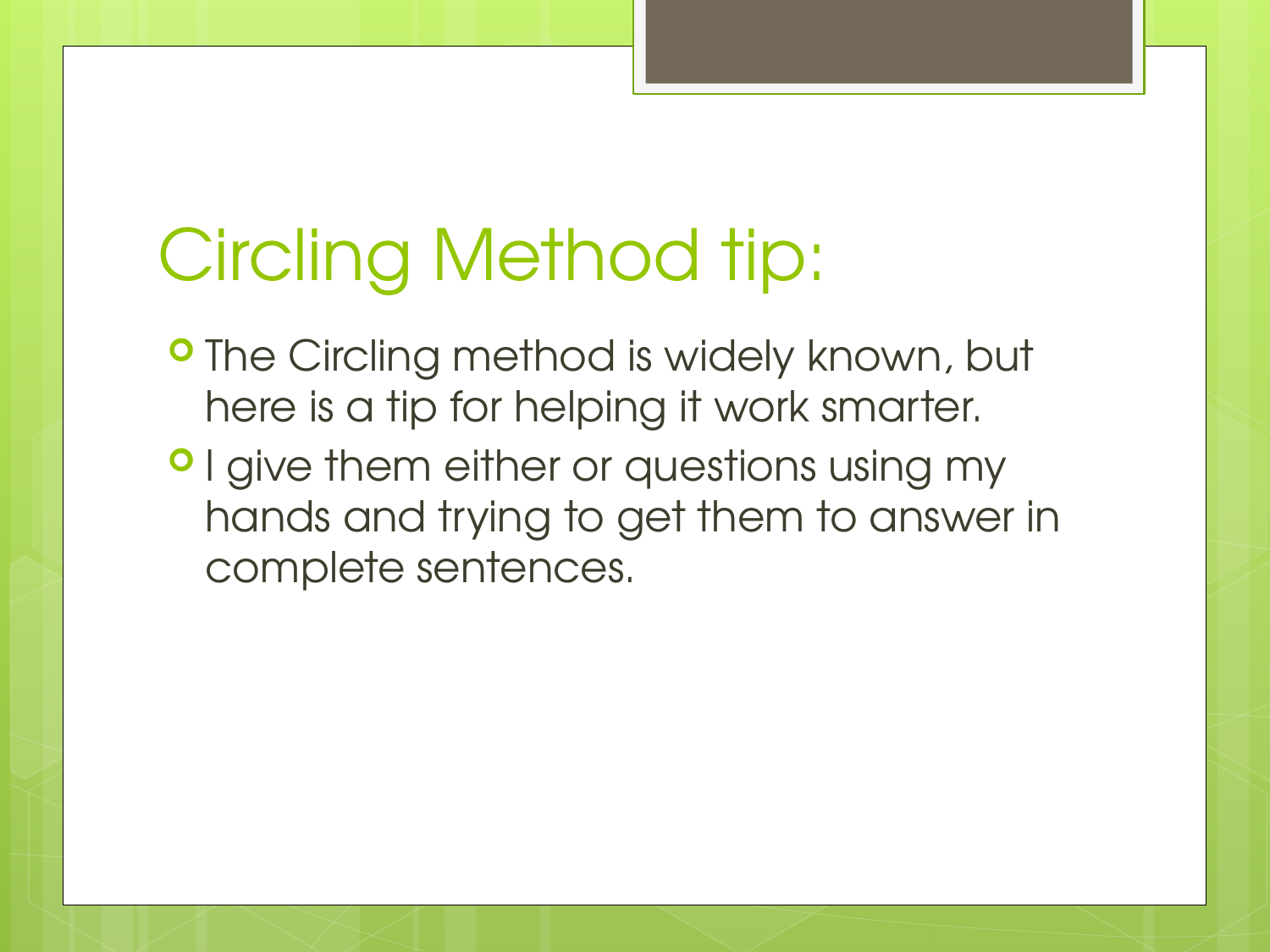

# Circling Method tip:
The Circling method is widely known, but here is a tip for helping it work smarter.
I give them either or questions using my hands and trying to get them to answer in complete sentences.